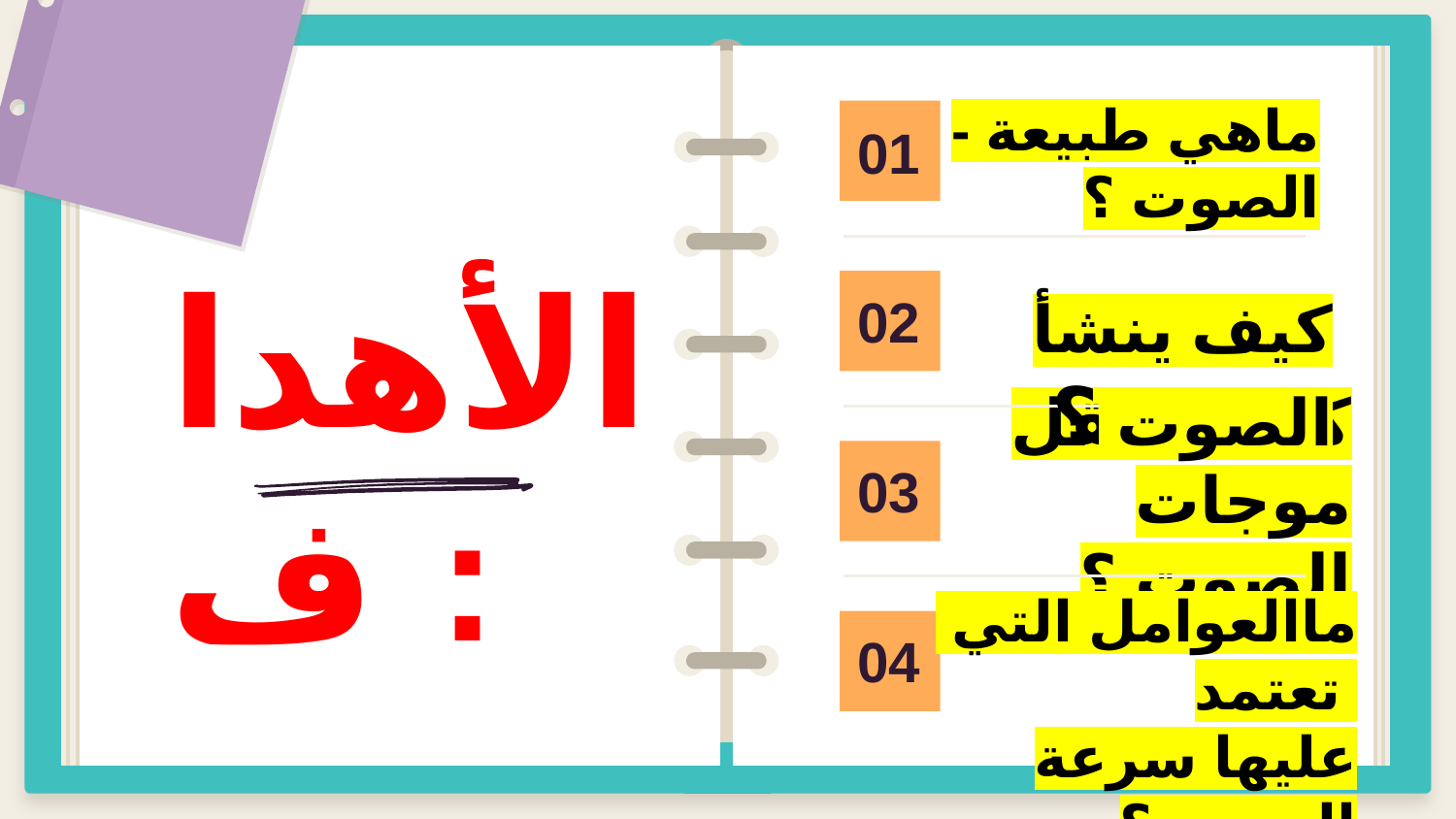

- ماهي طبيعة الصوت ؟

01
الأهداف :

كيف ينشأ الصوت ؟

02
# كيف تنتقل موجات الصوت ؟

03

 ماالعوامل التي تعتمد
عليها سرعة الصوت ؟

04